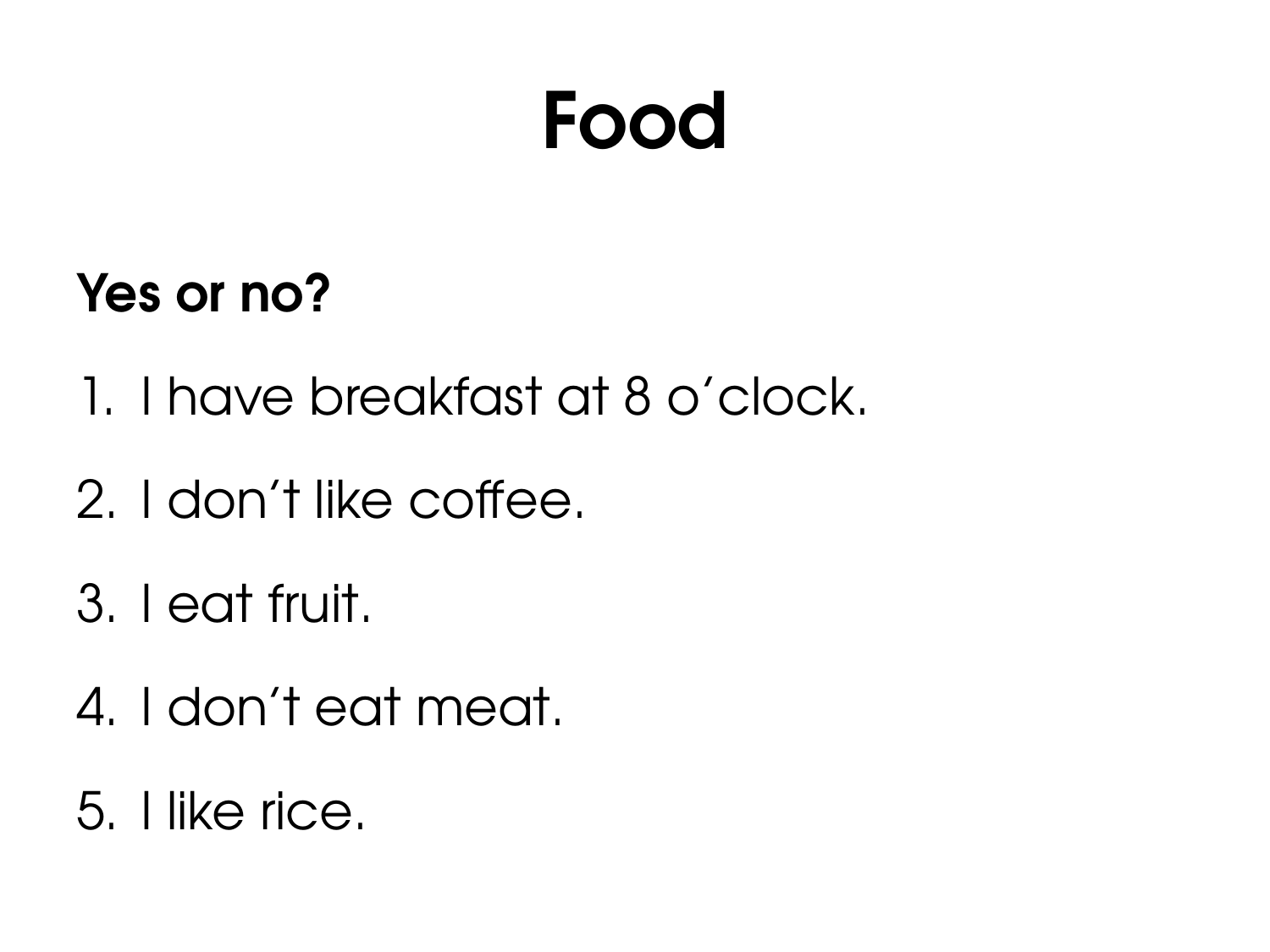

# Food
Yes or no?
I have breakfast at 8 o’clock.
I don’t like coffee.
I eat fruit.
I don’t eat meat.
I like rice.